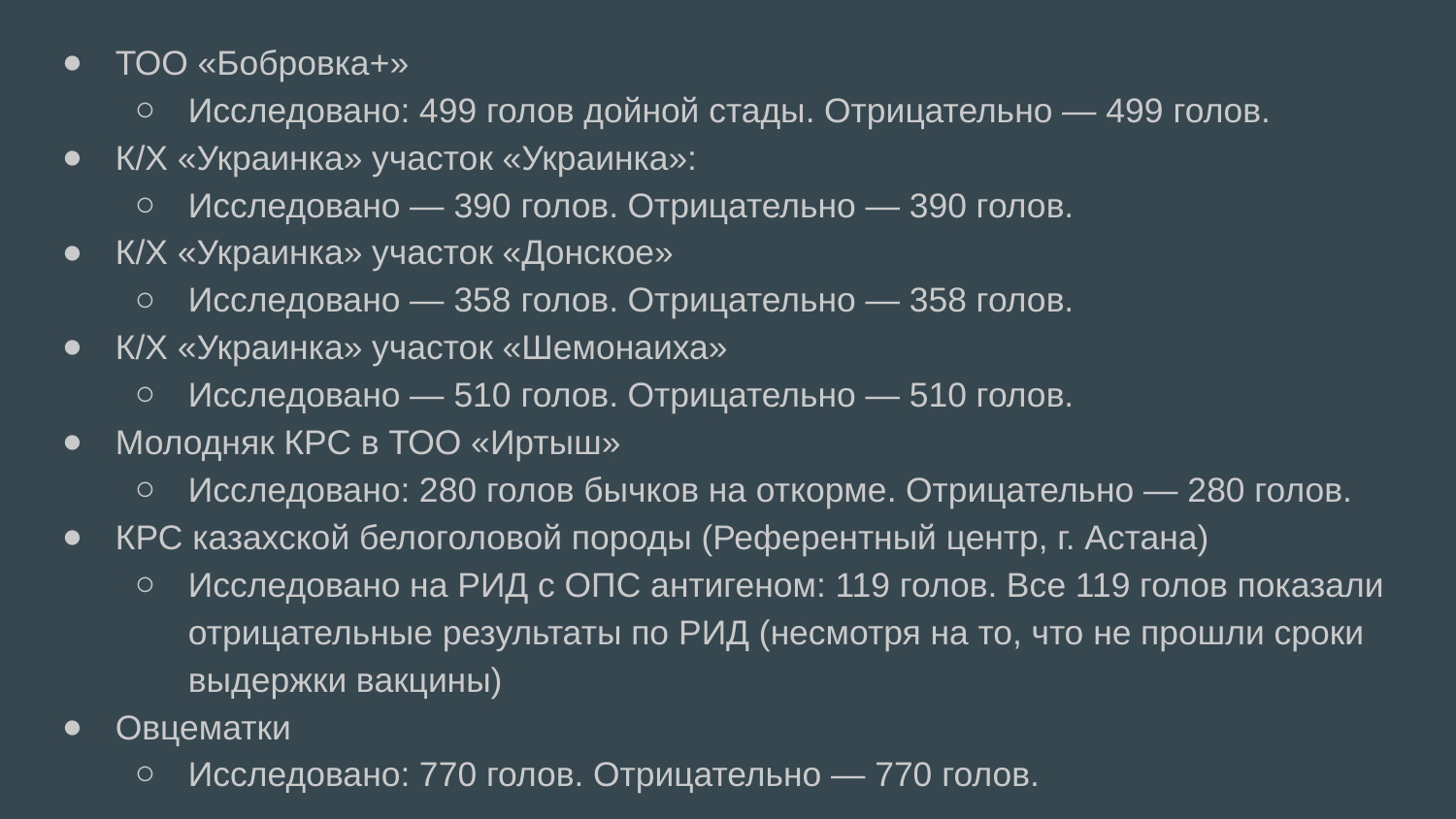

ТОО «Бобровка+»
Исследовано: 499 голов дойной стады. Отрицательно — 499 голов.
К/Х «Украинка» участок «Украинка»:
Исследовано — 390 голов. Отрицательно — 390 голов.
К/Х «Украинка» участок «Донское»
Исследовано — 358 голов. Отрицательно — 358 голов.
К/Х «Украинка» участок «Шемонаиха»
Исследовано — 510 голов. Отрицательно — 510 голов.
Молодняк КРС в ТОО «Иртыш»
Исследовано: 280 голов бычков на откорме. Отрицательно — 280 голов.
КРС казахской белоголовой породы (Референтный центр, г. Астана)
Исследовано на РИД с ОПС антигеном: 119 голов. Все 119 голов показали отрицательные результаты по РИД (несмотря на то, что не прошли сроки выдержки вакцины)
Овцематки
Исследовано: 770 голов. Отрицательно — 770 голов.